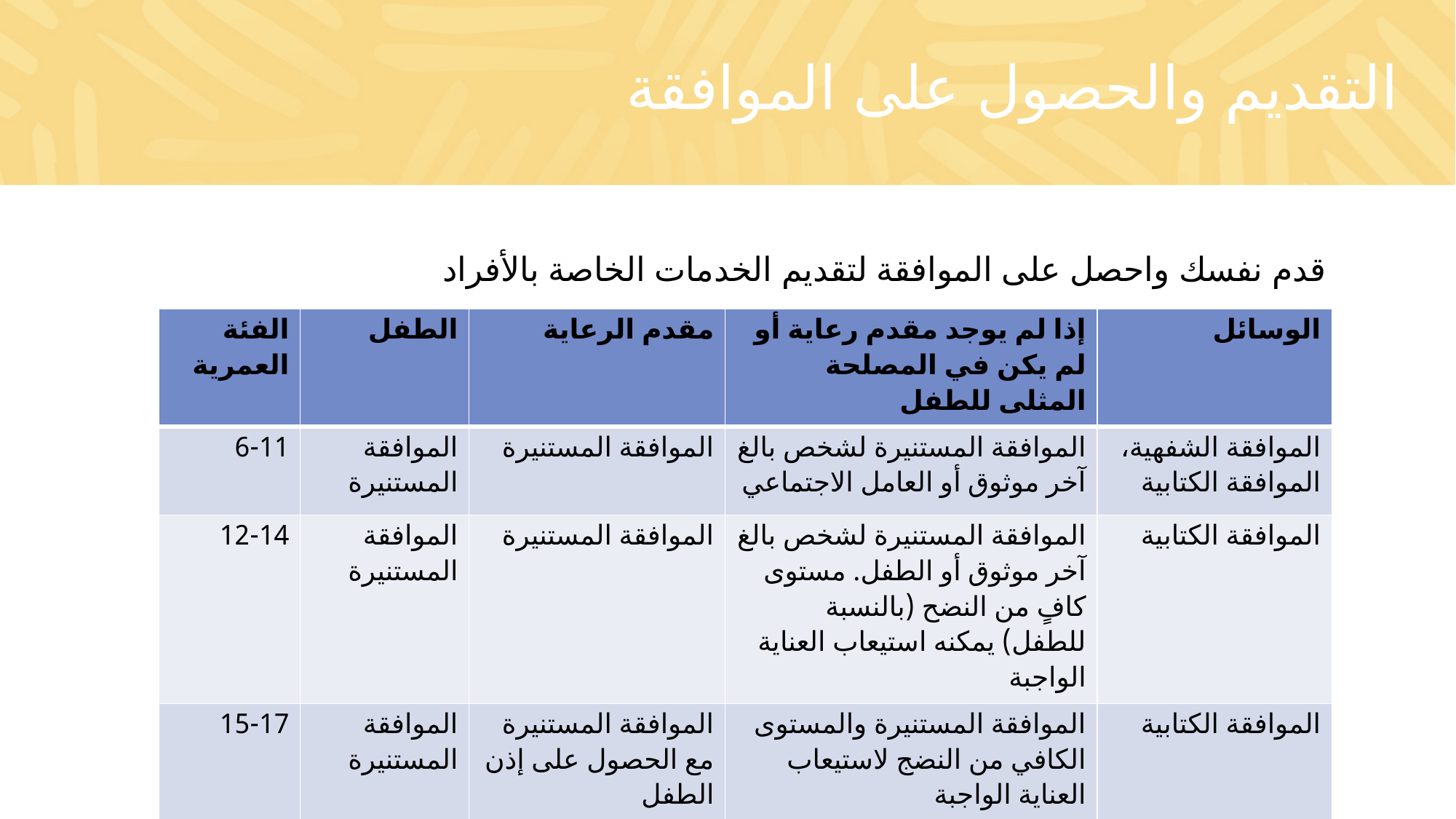

# التقديم والحصول على الموافقة
قدم نفسك واحصل على الموافقة لتقديم الخدمات الخاصة بالأفراد
| الفئة العمرية | الطفل | مقدم الرعاية | إذا لم يوجد مقدم رعاية أو لم يكن في المصلحة المثلى للطفل | الوسائل |
| --- | --- | --- | --- | --- |
| 6-11 | الموافقة المستنيرة | الموافقة المستنيرة | الموافقة المستنيرة لشخص بالغ آخر موثوق أو العامل الاجتماعي | الموافقة الشفهية، الموافقة الكتابية |
| 12-14 | الموافقة المستنيرة | الموافقة المستنيرة | الموافقة المستنيرة لشخص بالغ آخر موثوق أو الطفل. مستوى كافٍ من النضح (بالنسبة للطفل) يمكنه استيعاب العناية الواجبة | الموافقة الكتابية |
| 15-17 | الموافقة المستنيرة | الموافقة المستنيرة مع الحصول على إذن الطفل | الموافقة المستنيرة والمستوى الكافي من النضج لاستيعاب العناية الواجبة | الموافقة الكتابية |